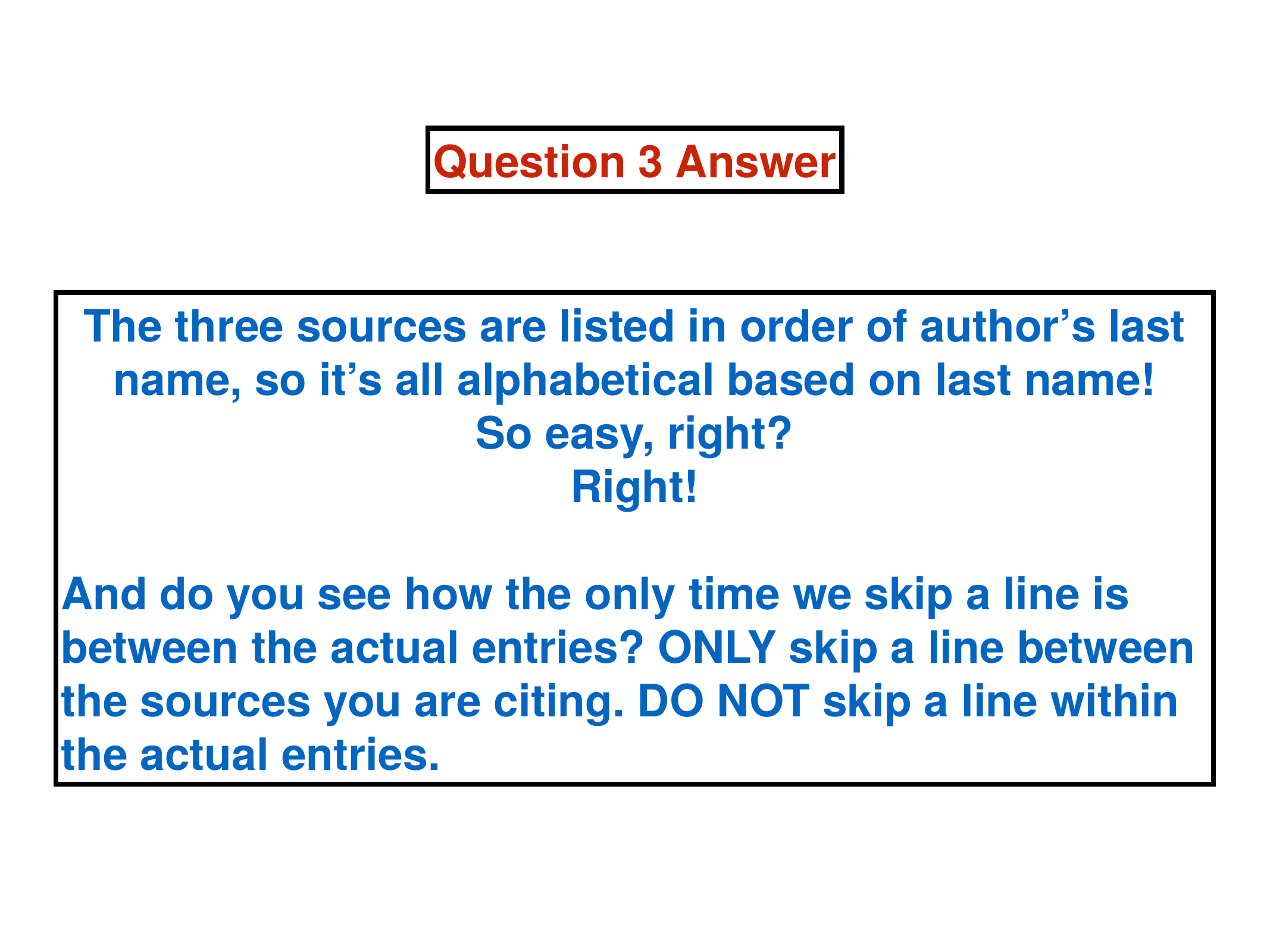

Question 3 Answer
The three sources are listed in order of author’s last name, so it’s all alphabetical based on last name!
So easy, right?
Right!

And do you see how the only time we skip a line is between the actual entries? ONLY skip a line between the sources you are citing. DO NOT skip a line within the actual entries.